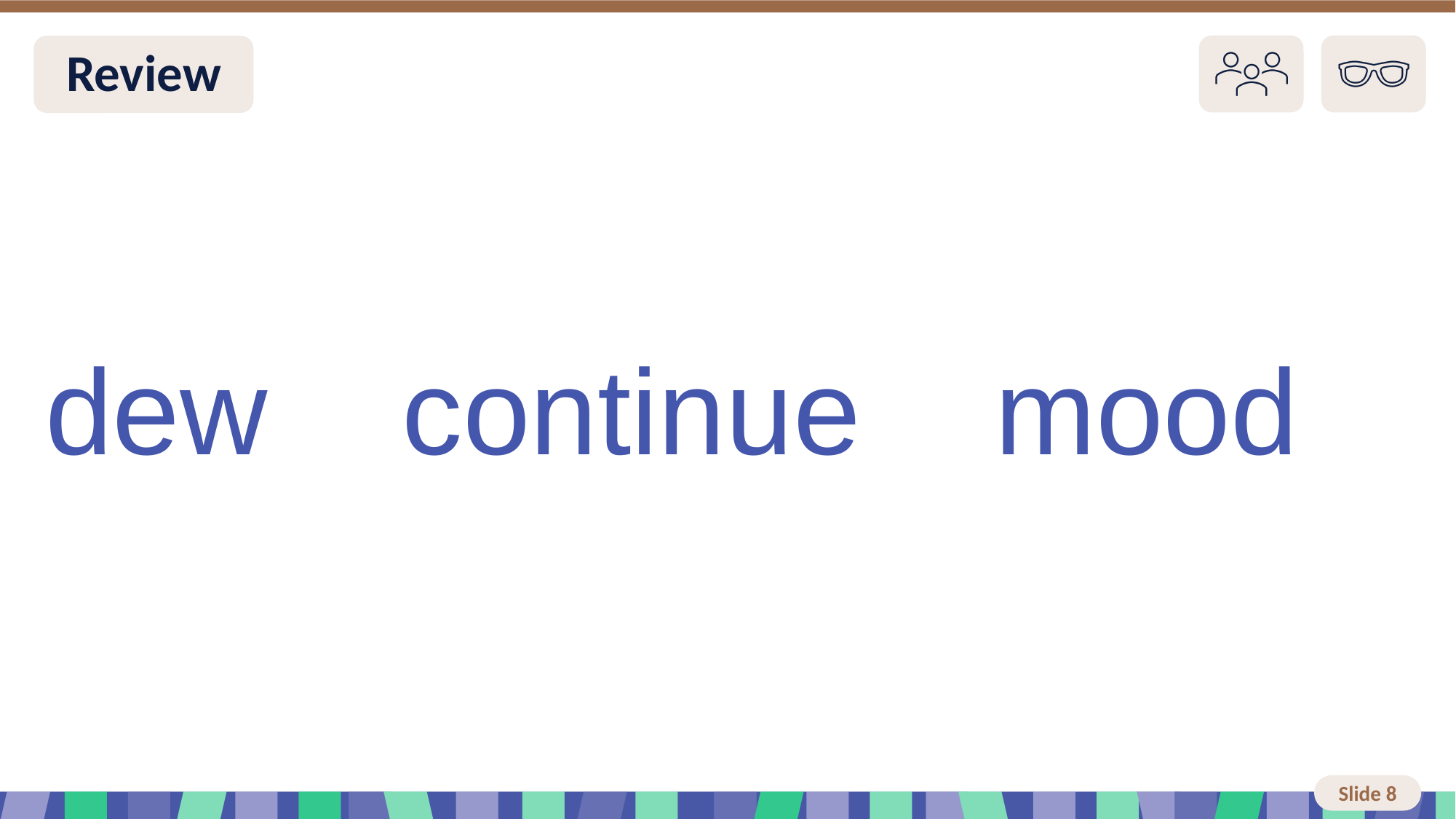

# Slide 8 Review You do
dew    continue    mood